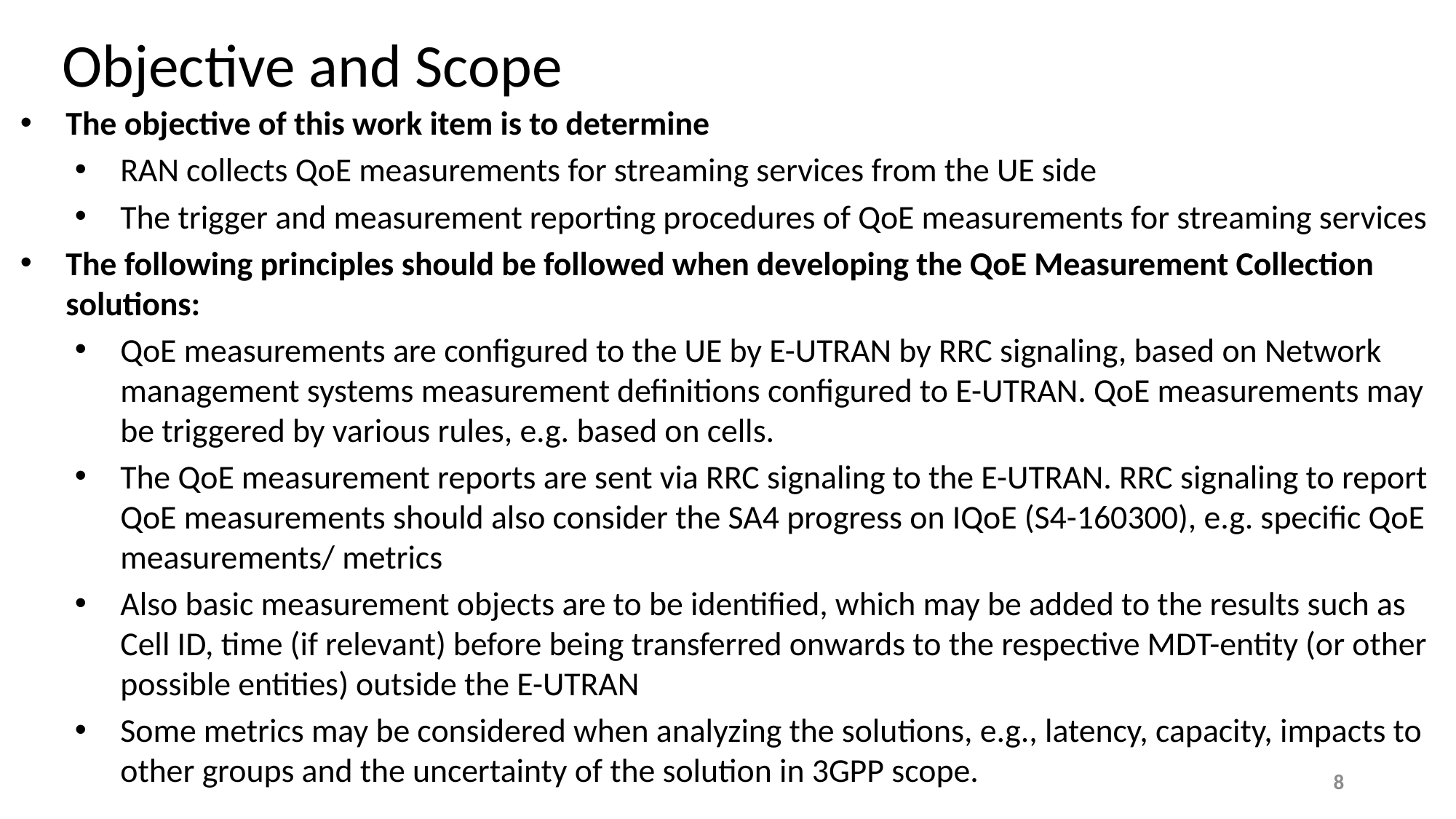

# Objective and Scope
The objective of this work item is to determine
RAN collects QoE measurements for streaming services from the UE side
The trigger and measurement reporting procedures of QoE measurements for streaming services
The following principles should be followed when developing the QoE Measurement Collection solutions:
QoE measurements are configured to the UE by E-UTRAN by RRC signaling, based on Network management systems measurement definitions configured to E-UTRAN. QoE measurements may be triggered by various rules, e.g. based on cells.
The QoE measurement reports are sent via RRC signaling to the E-UTRAN. RRC signaling to report QoE measurements should also consider the SA4 progress on IQoE (S4-160300), e.g. specific QoE measurements/ metrics
Also basic measurement objects are to be identified, which may be added to the results such as Cell ID, time (if relevant) before being transferred onwards to the respective MDT-entity (or other possible entities) outside the E-UTRAN
Some metrics may be considered when analyzing the solutions, e.g., latency, capacity, impacts to other groups and the uncertainty of the solution in 3GPP scope.

8